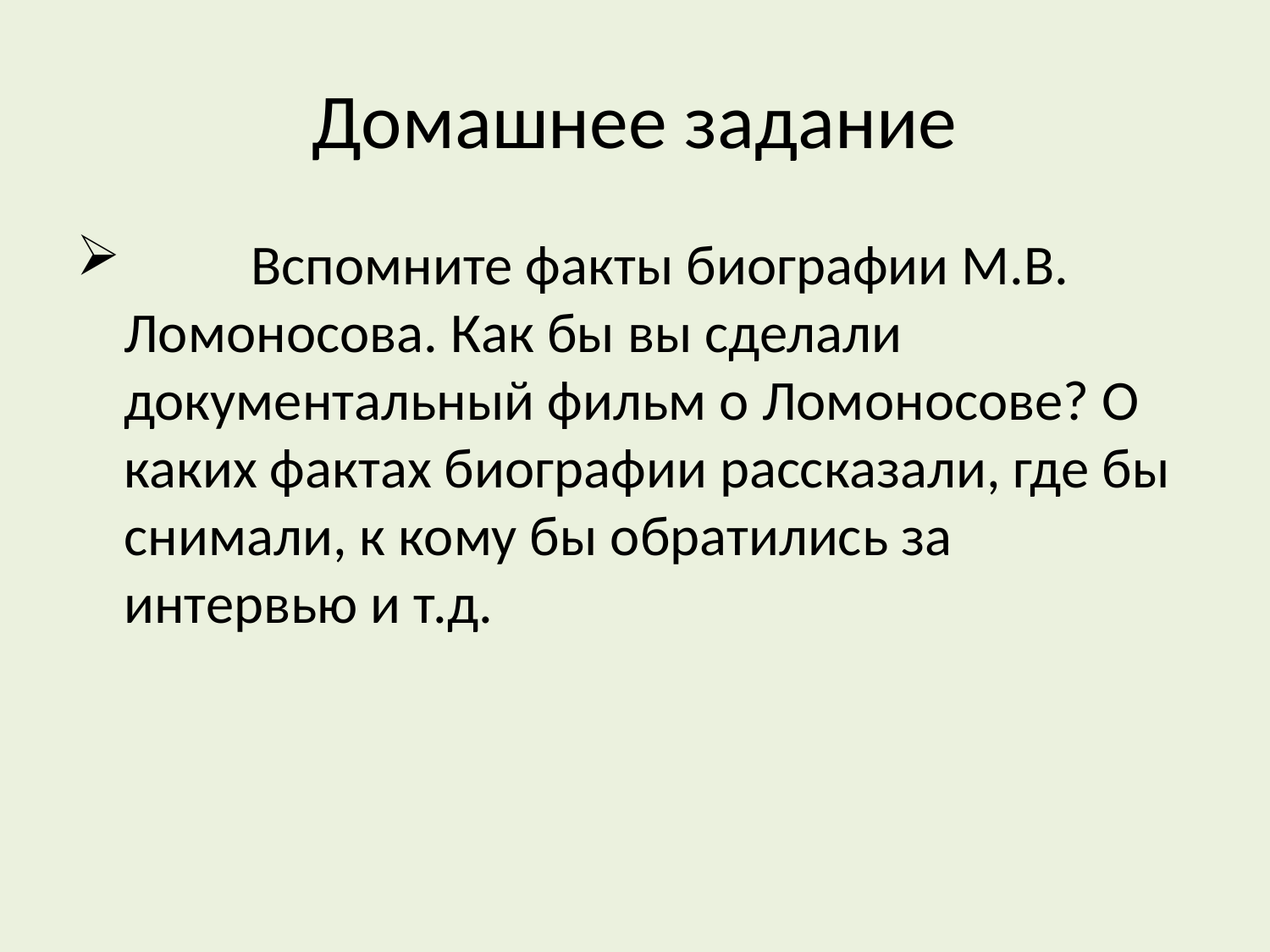

# Домашнее задание
	Вспомните факты биографии М.В. Ломоносова. Как бы вы сделали документальный фильм о Ломоносове? О каких фактах биографии рассказали, где бы снимали, к кому бы обратились за интервью и т.д.